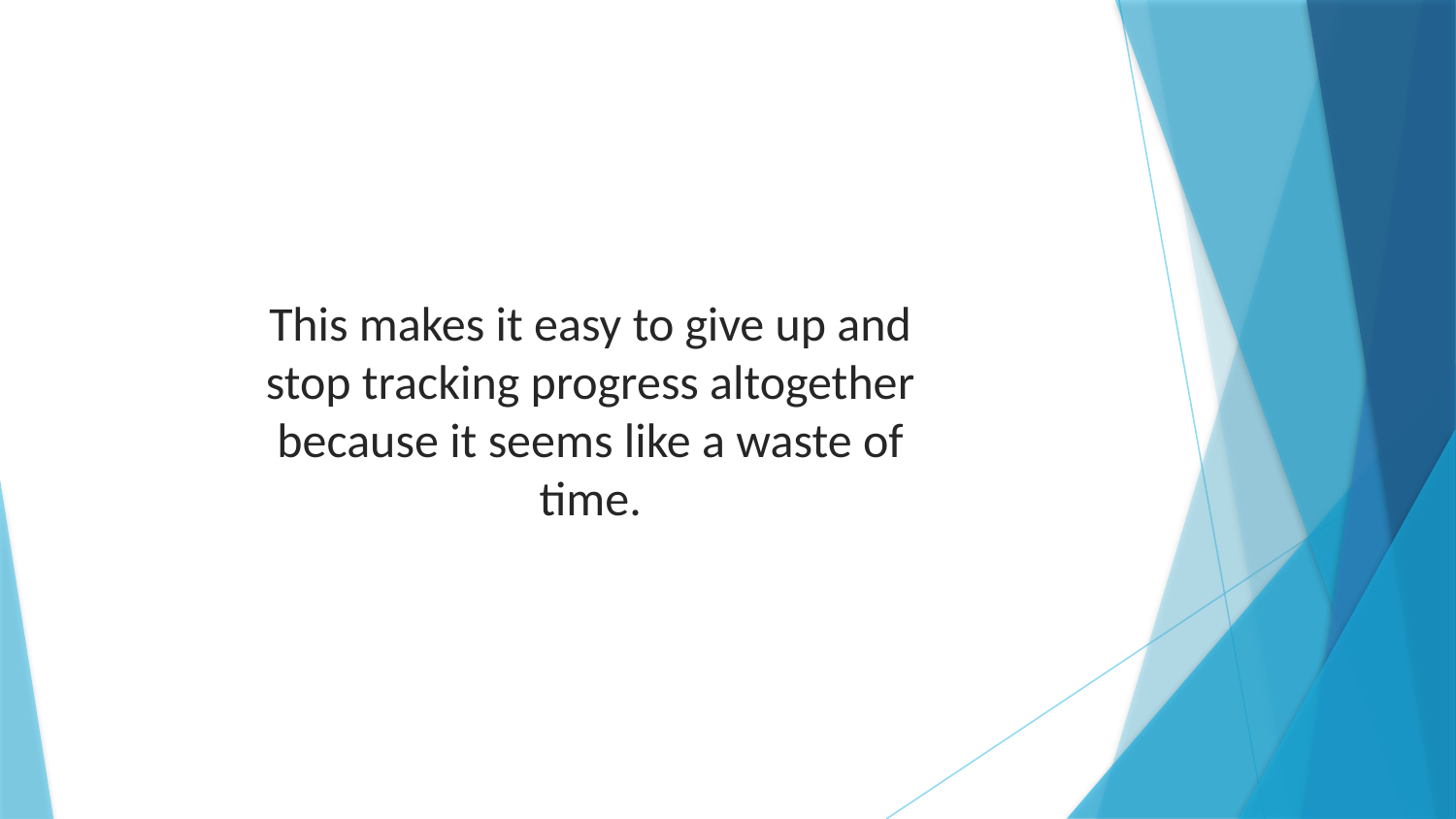

This makes it easy to give up and stop tracking progress altogether because it seems like a waste of time.